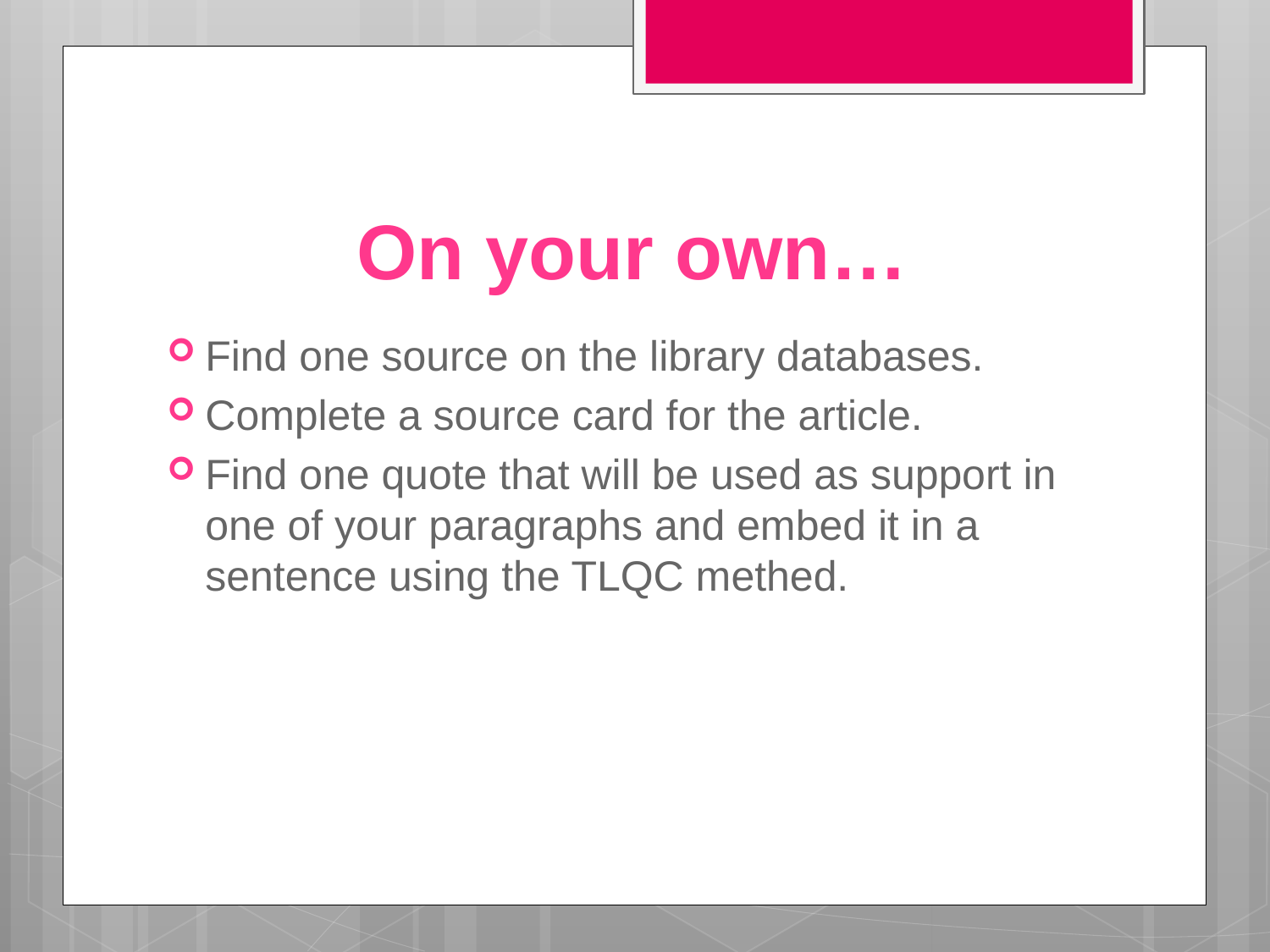

# On your own…
Find one source on the library databases.
Complete a source card for the article.
Find one quote that will be used as support in one of your paragraphs and embed it in a sentence using the TLQC methed.